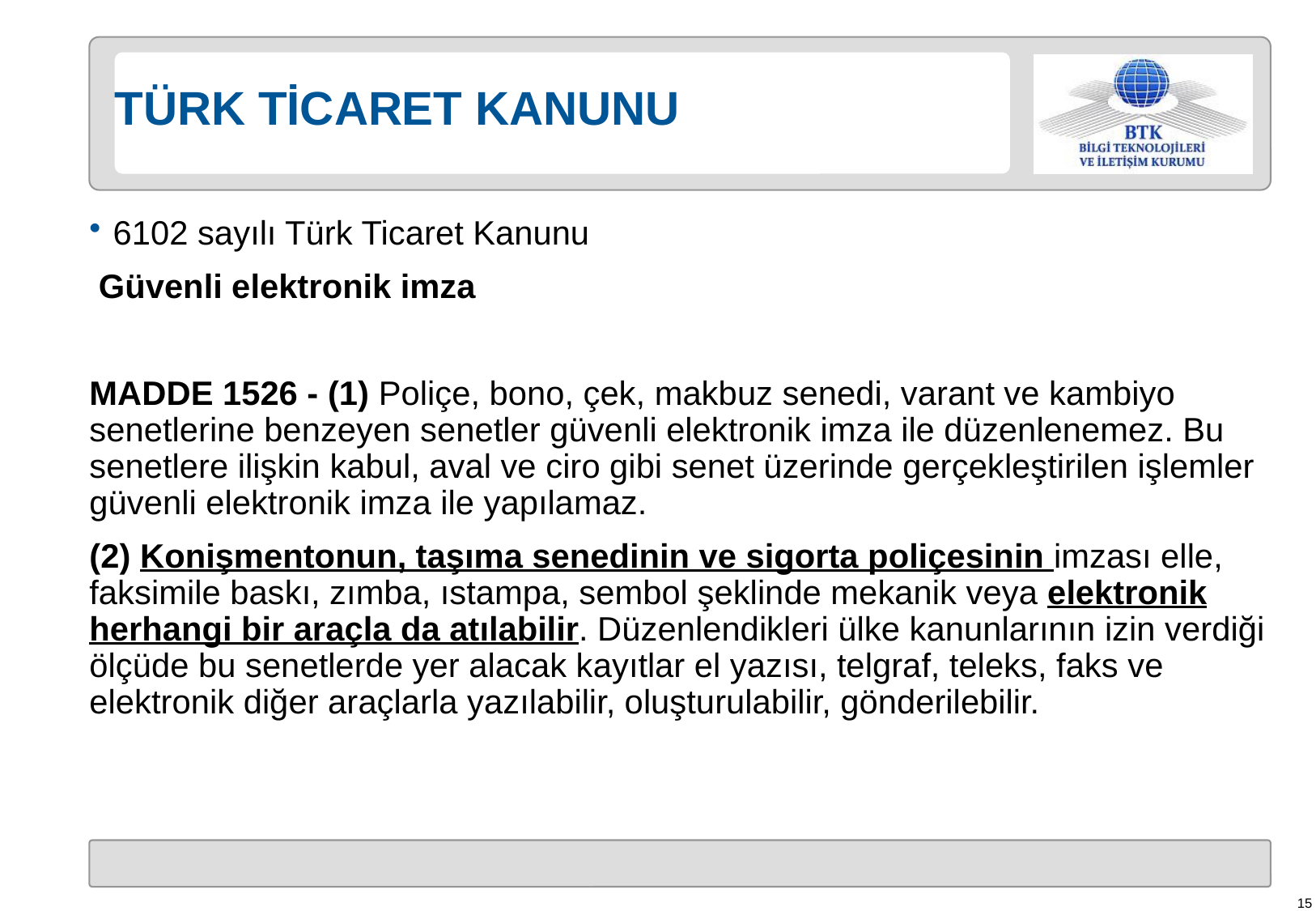

# TÜRK TİCARET KANUNU
6102 sayılı Türk Ticaret Kanunu
 Güvenli elektronik imza

MADDE 1526 - (1) Poliçe, bono, çek, makbuz senedi, varant ve kambiyo senetlerine benzeyen senetler güvenli elektronik imza ile düzenlenemez. Bu senetlere ilişkin kabul, aval ve ciro gibi senet üzerinde gerçekleştirilen işlemler güvenli elektronik imza ile yapılamaz.
(2) Konişmentonun, taşıma senedinin ve sigorta poliçesinin imzası elle, faksimile baskı, zımba, ıstampa, sembol şeklinde mekanik veya elektronik herhangi bir araçla da atılabilir. Düzenlendikleri ülke kanunlarının izin verdiği ölçüde bu senetlerde yer alacak kayıtlar el yazısı, telgraf, teleks, faks ve elektronik diğer araçlarla yazılabilir, oluşturulabilir, gönderilebilir.